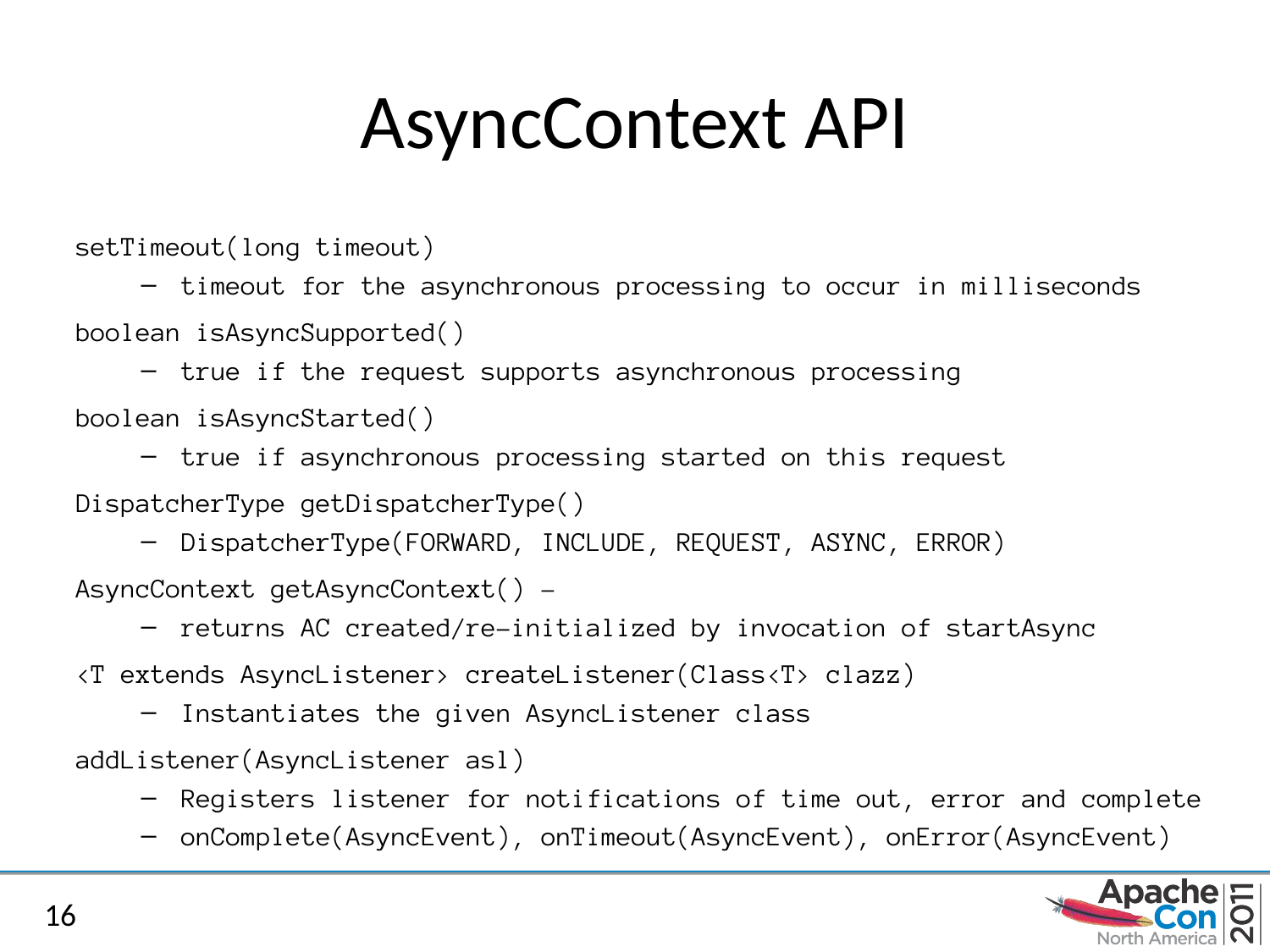

# AsyncContext API
setTimeout(long timeout)
timeout for the asynchronous processing to occur in milliseconds
boolean isAsyncSupported()
true if the request supports asynchronous processing
boolean isAsyncStarted()
true if asynchronous processing started on this request
DispatcherType getDispatcherType()
DispatcherType(FORWARD, INCLUDE, REQUEST, ASYNC, ERROR)
AsyncContext getAsyncContext() –
returns AC created/re-initialized by invocation of startAsync
<T extends AsyncListener> createListener(Class<T> clazz)
Instantiates the given AsyncListener class
addListener(AsyncListener asl)
Registers listener for notifications of time out, error and complete
onComplete(AsyncEvent), onTimeout(AsyncEvent), onError(AsyncEvent)